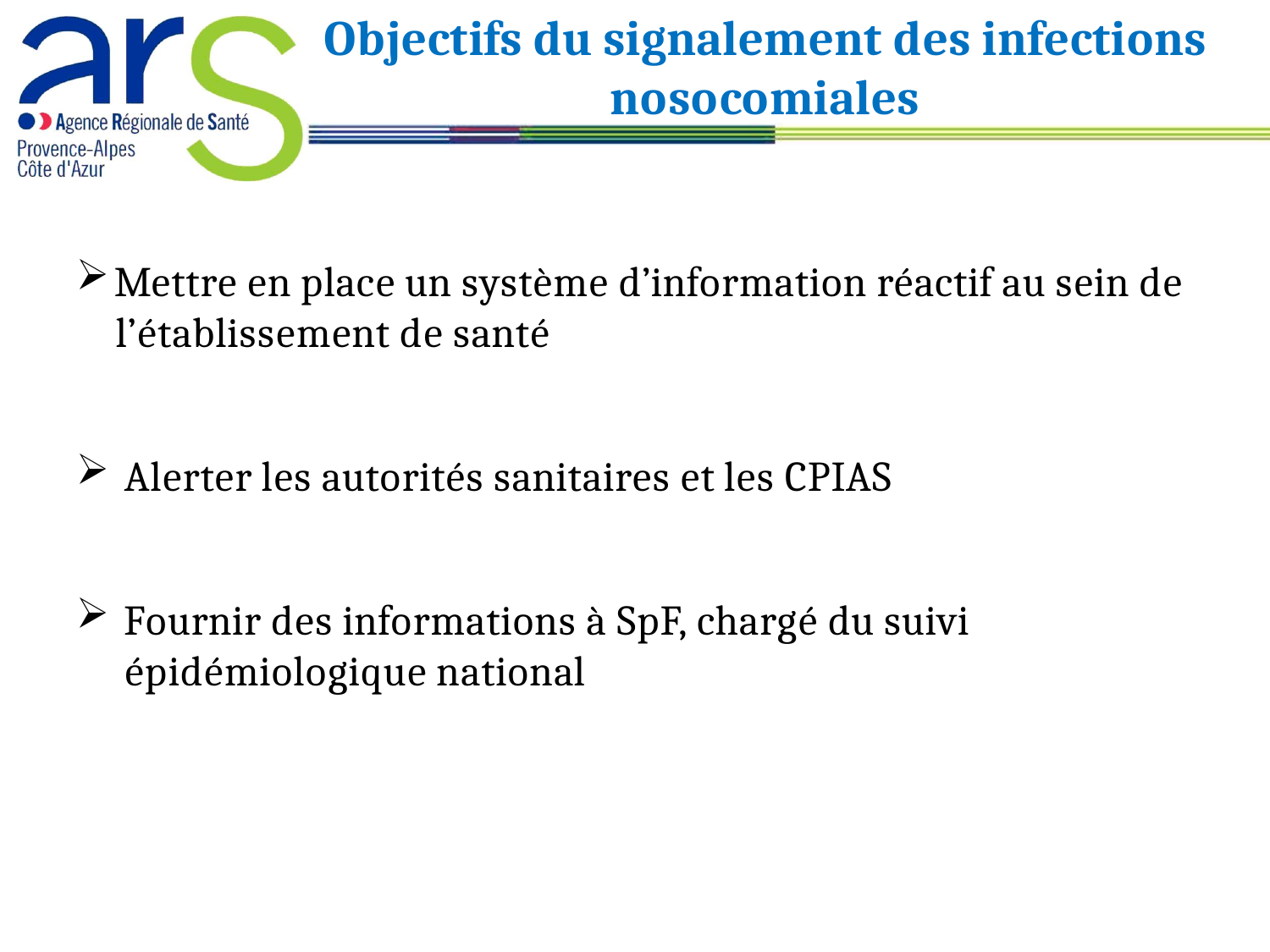

Objectifs du signalement des infections nosocomiales

Mettre en place un système d’information réactif au sein de l’établissement de santé

Alerter les autorités sanitaires et les CPIAS

Fournir des informations à SpF, chargé du suivi épidémiologique national